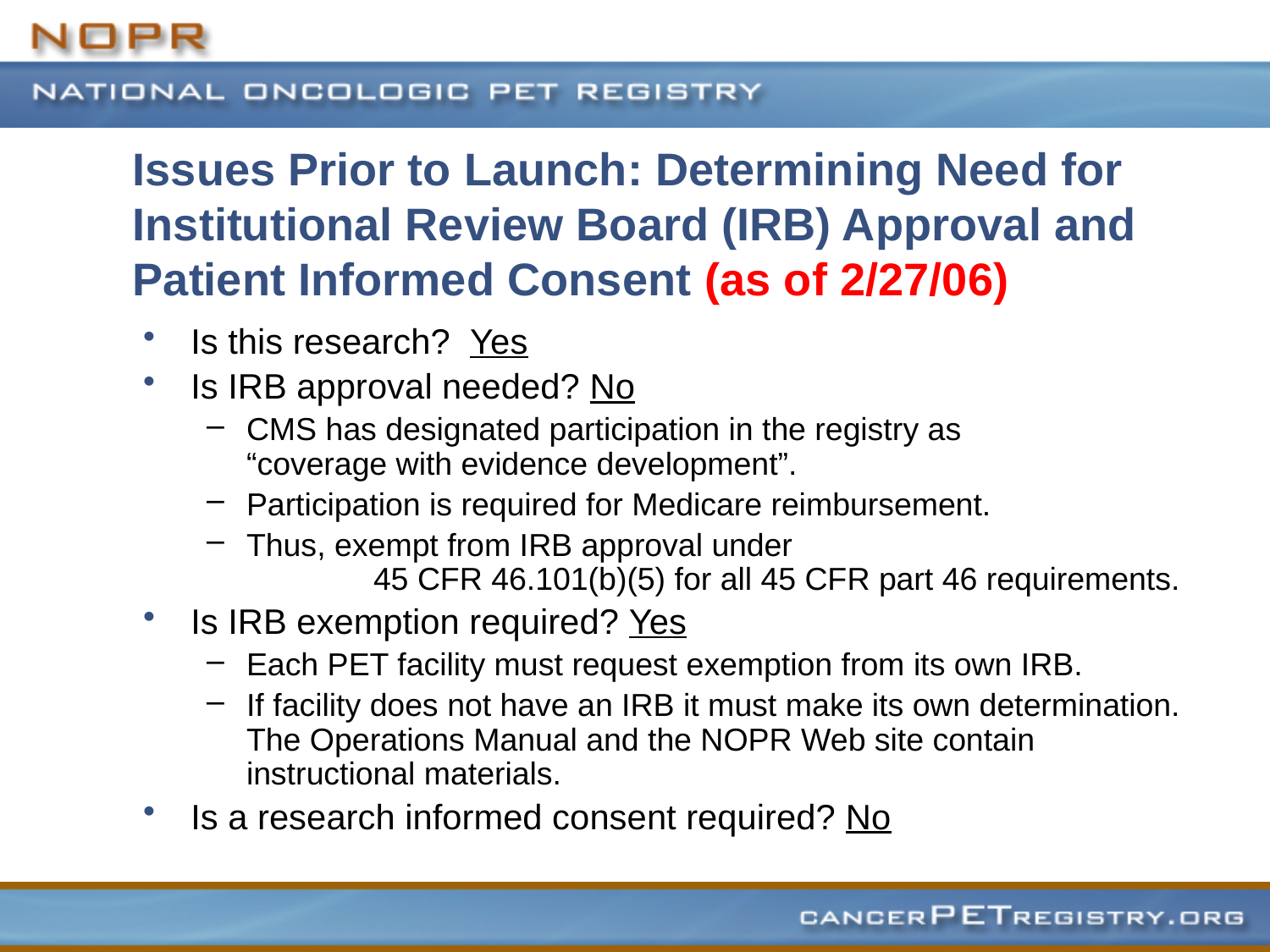

# Issues Prior to Launch: Determining Need for Institutional Review Board (IRB) Approval and Patient Informed Consent (as of 2/27/06)
Is this research?  Yes
Is IRB approval needed? No
CMS has designated participation in the registry as 		“coverage with evidence development”.
Participation is required for Medicare reimbursement.
Thus, exempt from IRB approval under 				45 CFR 46.101(b)(5) for all 45 CFR part 46 requirements.
Is IRB exemption required? Yes
Each PET facility must request exemption from its own IRB.
If facility does not have an IRB it must make its own determination. The Operations Manual and the NOPR Web site contain instructional materials.
Is a research informed consent required? No